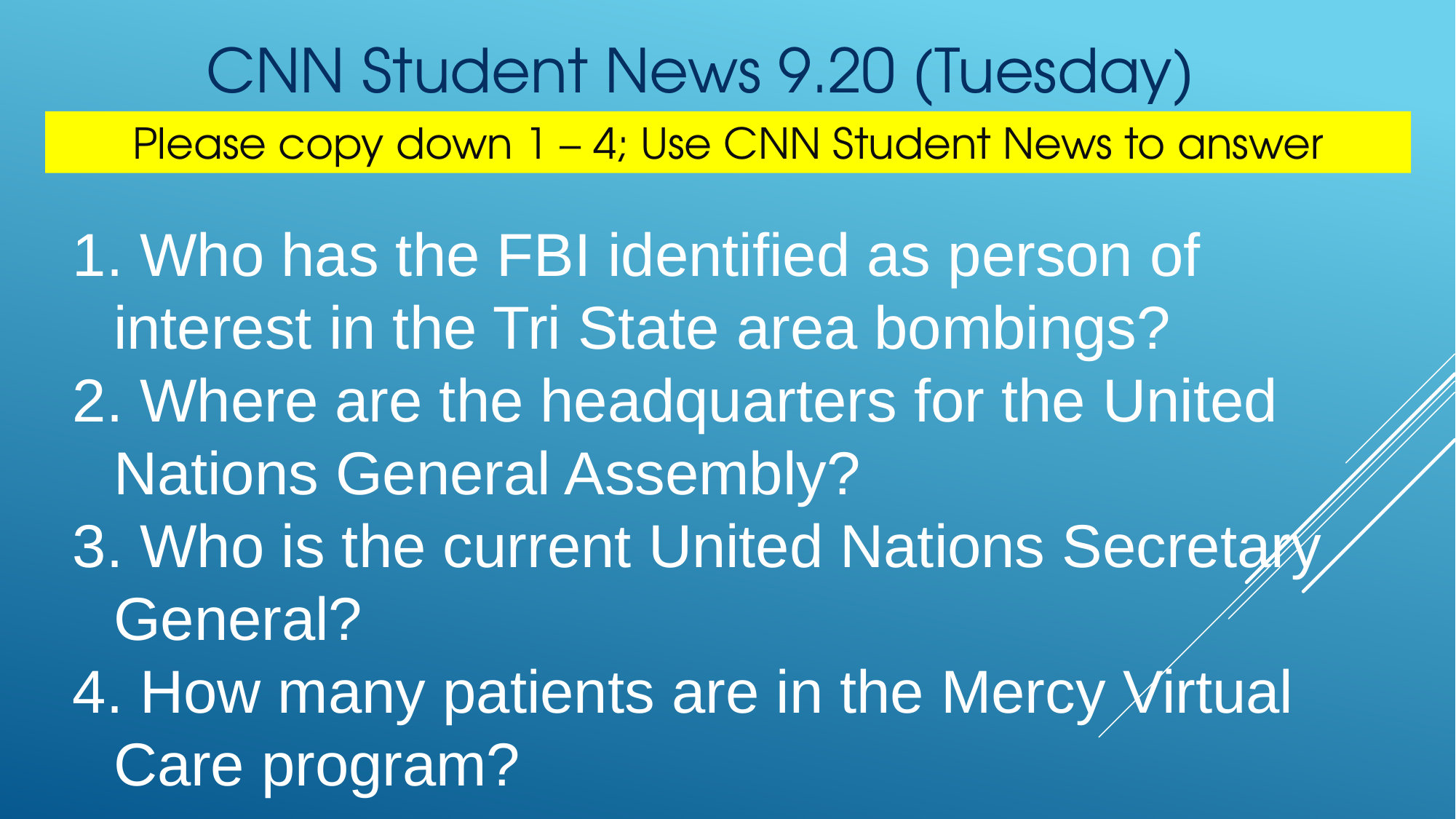

CNN Student News 9.20 (Tuesday)
Please copy down 1 – 4; Use CNN Student News to answer

 Who has the FBI identified as person of interest in the Tri State area bombings?
 Where are the headquarters for the United Nations General Assembly?
 Who is the current United Nations Secretary General?
 How many patients are in the Mercy Virtual Care program?